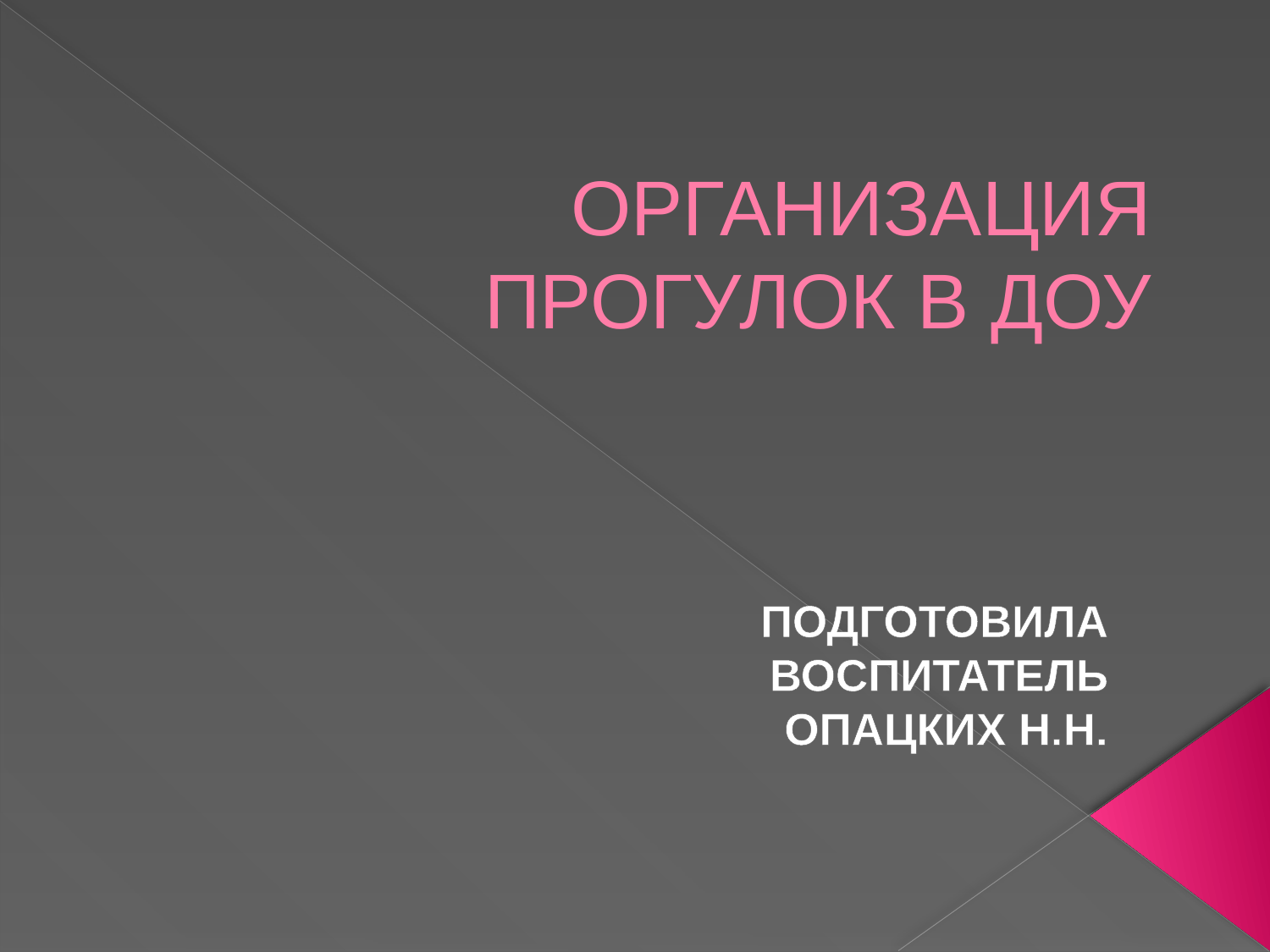

# ОРГАНИЗАЦИЯ ПРОГУЛОК В ДОУ
ПОДГОТОВИЛА ВОСПИТАТЕЛЬ
ОПАЦКИХ Н.Н.